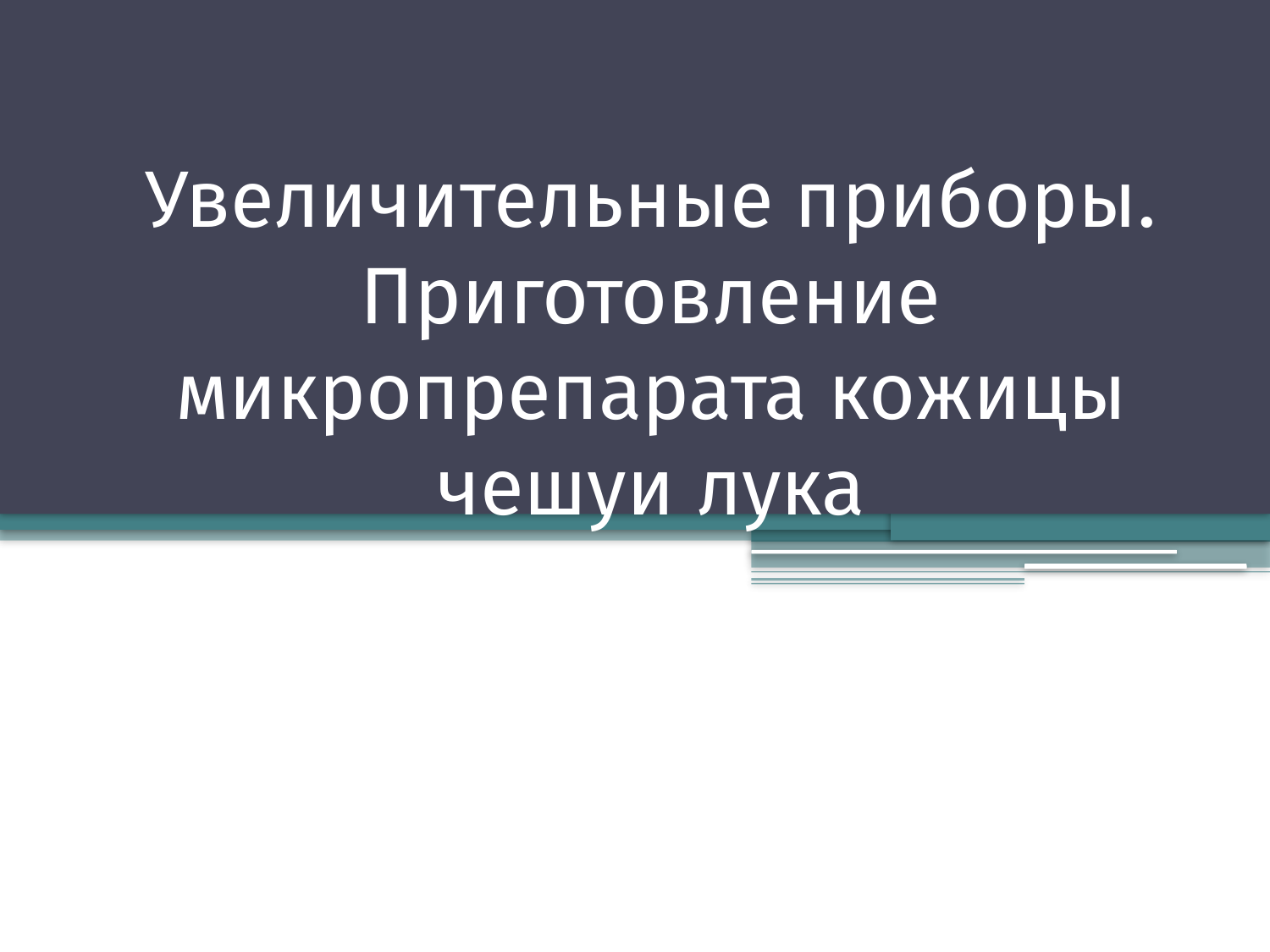

# Увеличительные приборы. Приготовление микропрепарата кожицы чешуи лука